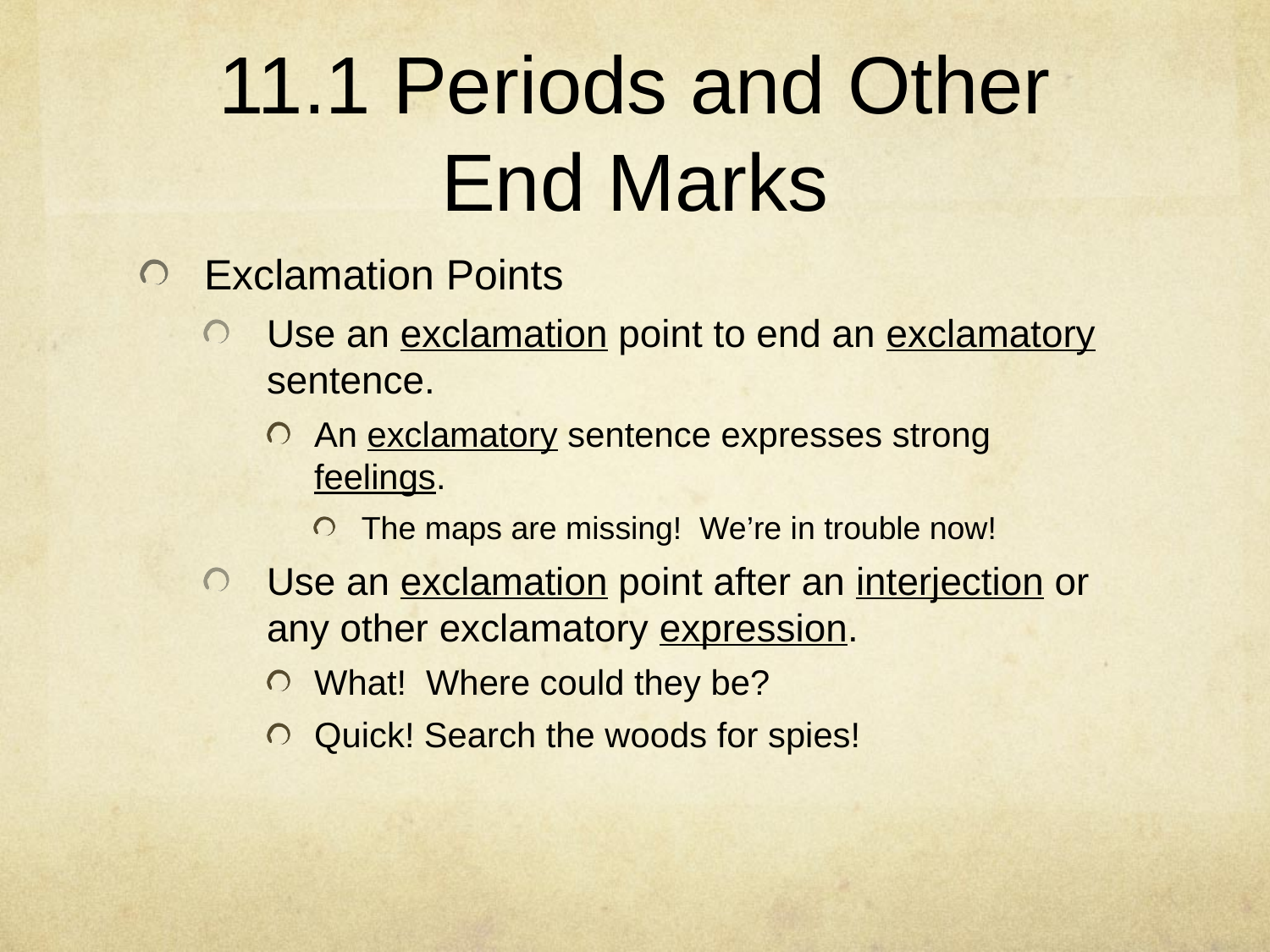

# 11.1 Periods and Other End Marks
Exclamation Points
Use an exclamation point to end an exclamatory sentence.
An exclamatory sentence expresses strong feelings.
The maps are missing!  We’re in trouble now!
Use an exclamation point after an interjection or any other exclamatory expression.
What!  Where could they be?
Quick! Search the woods for spies!